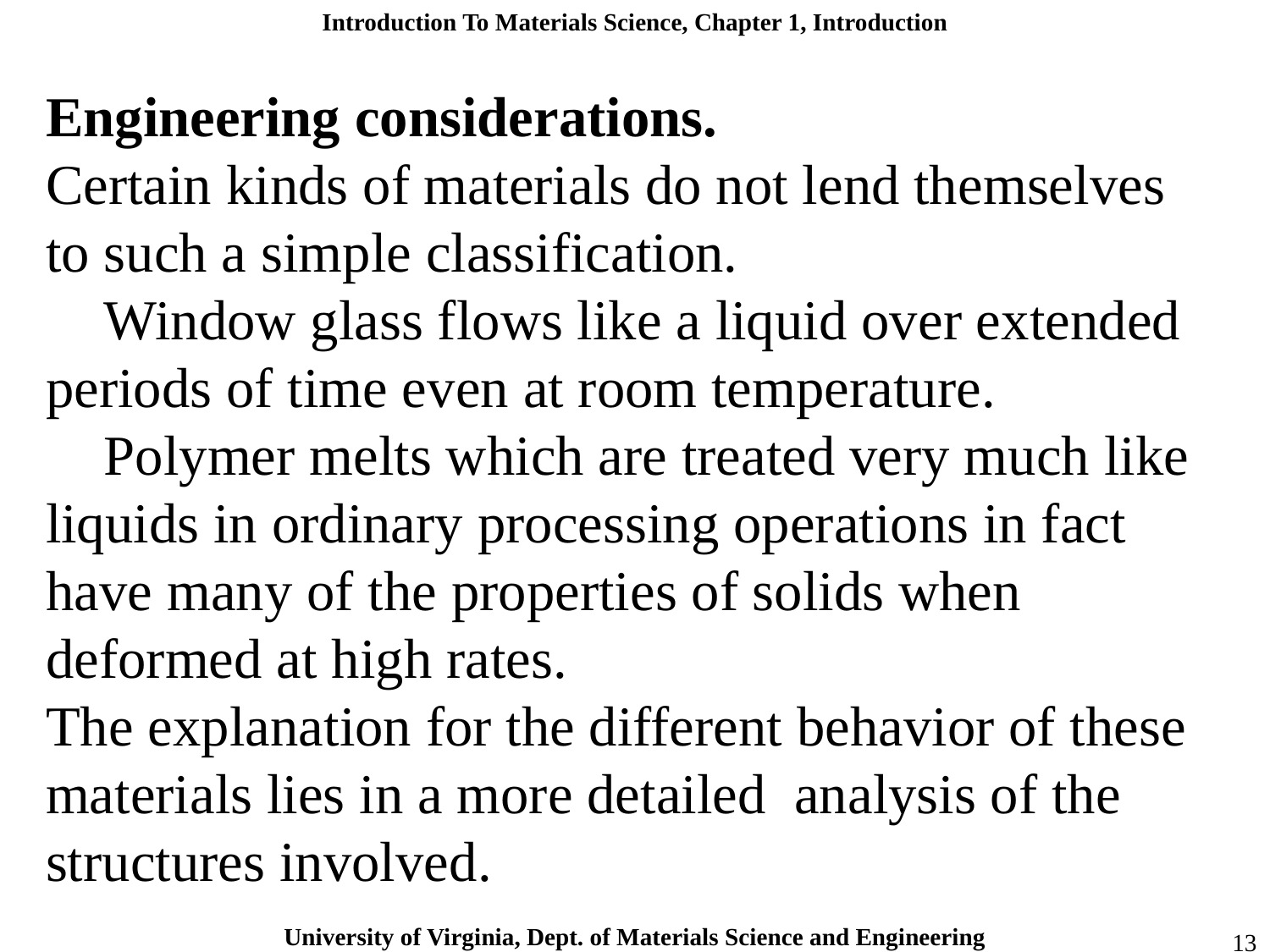

Engineering considerations.
Certain kinds of materials do not lend themselves to such a simple classification.
􀀩 Window glass flows like a liquid over extended periods of time even at room temperature.
􀀩 Polymer melts which are treated very much like liquids in ordinary processing operations in fact have many of the properties of solids when deformed at high rates.
The explanation for the different behavior of these materials lies in a more detailed  analysis of the structures involved.
13